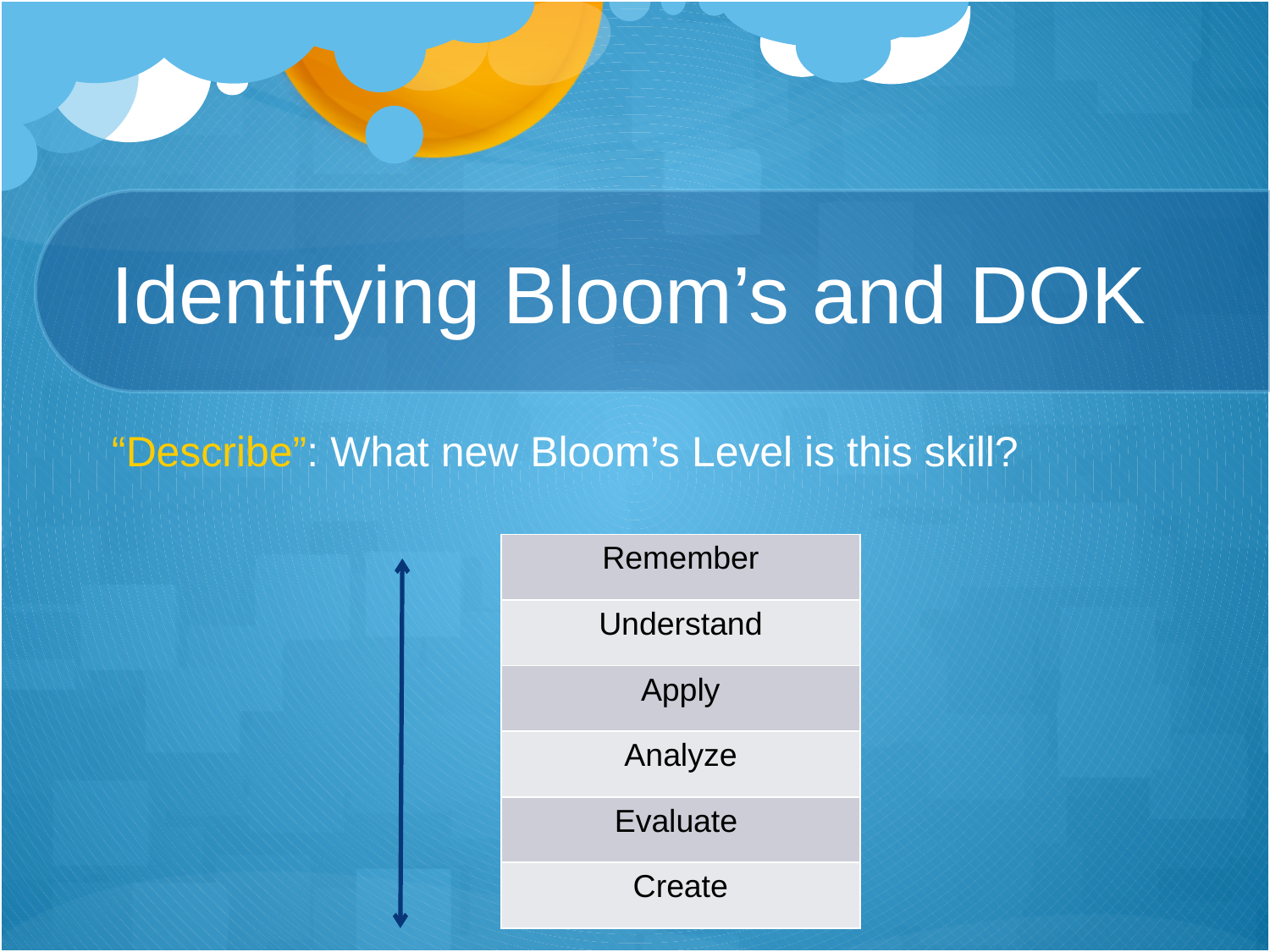

# Identifying Bloom’s and DOK
“Describe”: What new Bloom’s Level is this skill?

| Remember |
| --- |
| Understand |
| Apply |
| Analyze |
| Evaluate |
| Create |